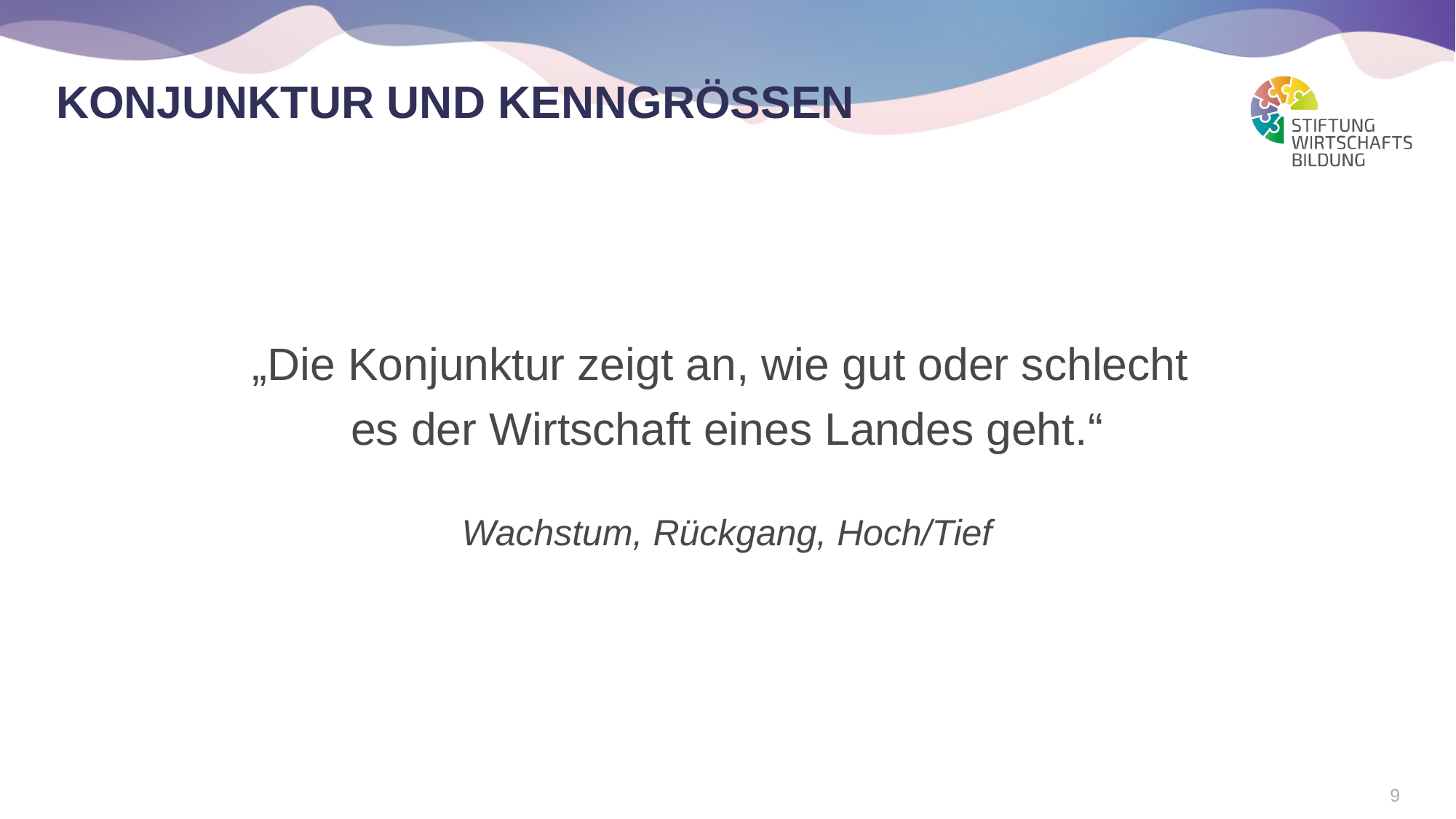

# Konjunktur und Kenngrössen

„Die Konjunktur zeigt an, wie gut oder schlecht
es der Wirtschaft eines Landes geht.“

Wachstum, Rückgang, Hoch/Tief
9